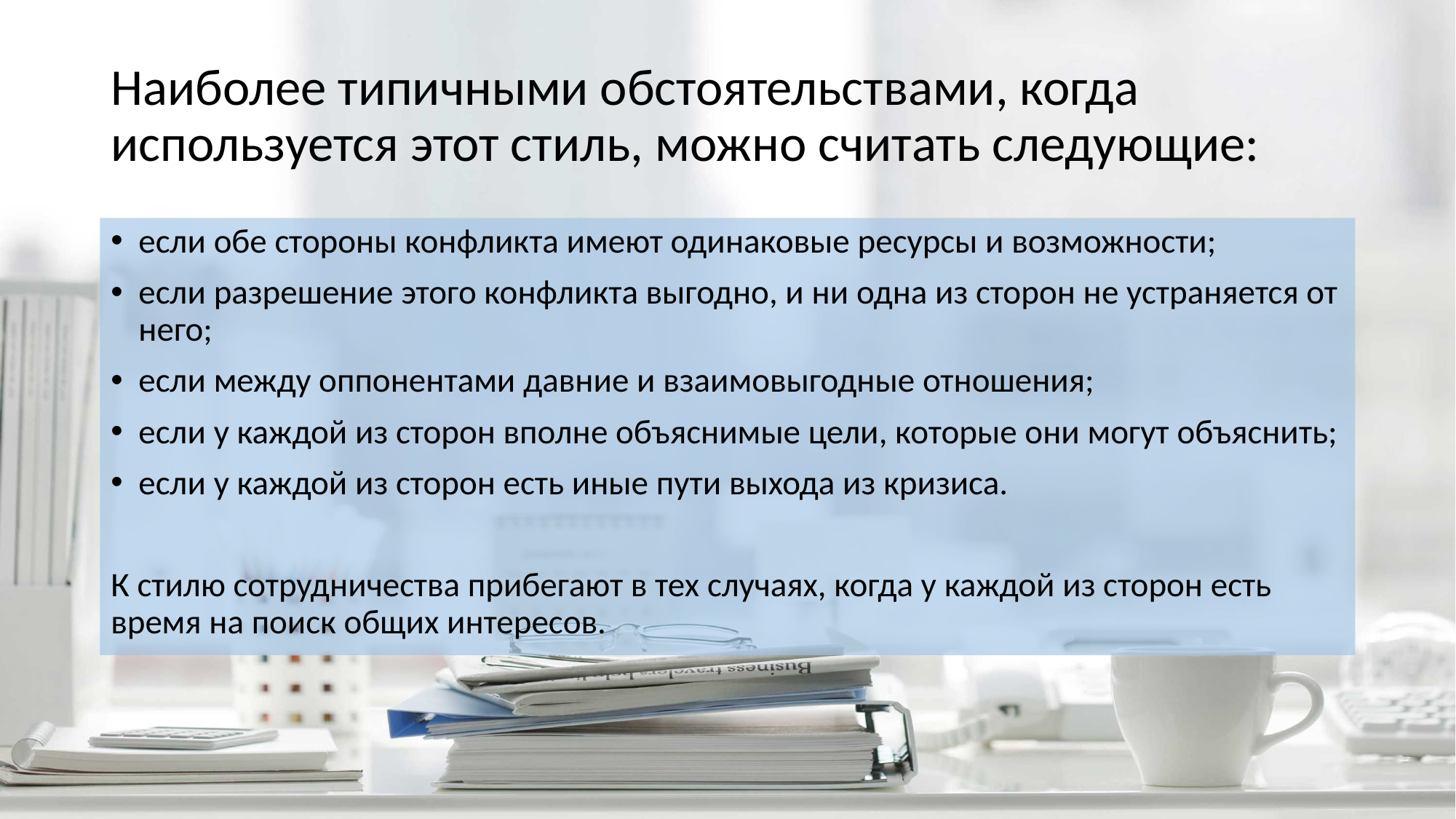

# Наиболее типичными обстоятельствами, когда используется этот стиль, можно считать следующие:
если обе стороны конфликта имеют одинаковые ресурсы и возможности;
если разрешение этого конфликта выгодно, и ни одна из сторон не устраняется от него;
если между оппонентами давние и взаимовыгодные отношения;
если у каждой из сторон вполне объяснимые цели, которые они могут объяснить;
если у каждой из сторон есть иные пути выхода из кризиса.

К стилю сотрудничества прибегают в тех случаях, когда у каждой из сторон есть время на поиск общих интересов.